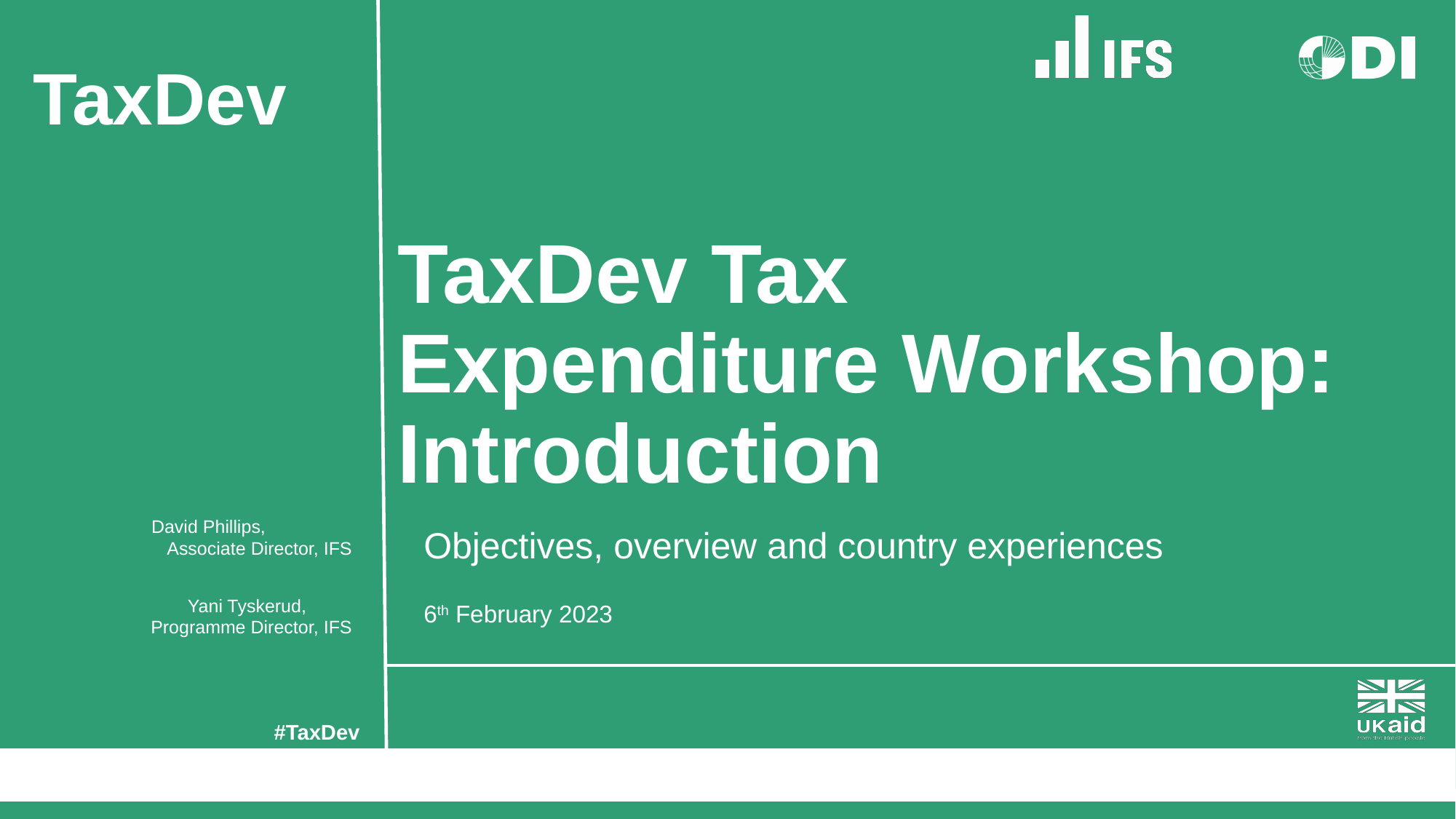

# TaxDev Tax Expenditure Workshop: Introduction
David Phillips,                  Associate Director, IFS

Yani Tyskerud,          Programme Director, IFS
Objectives, overview and country experiences

6th February 2023